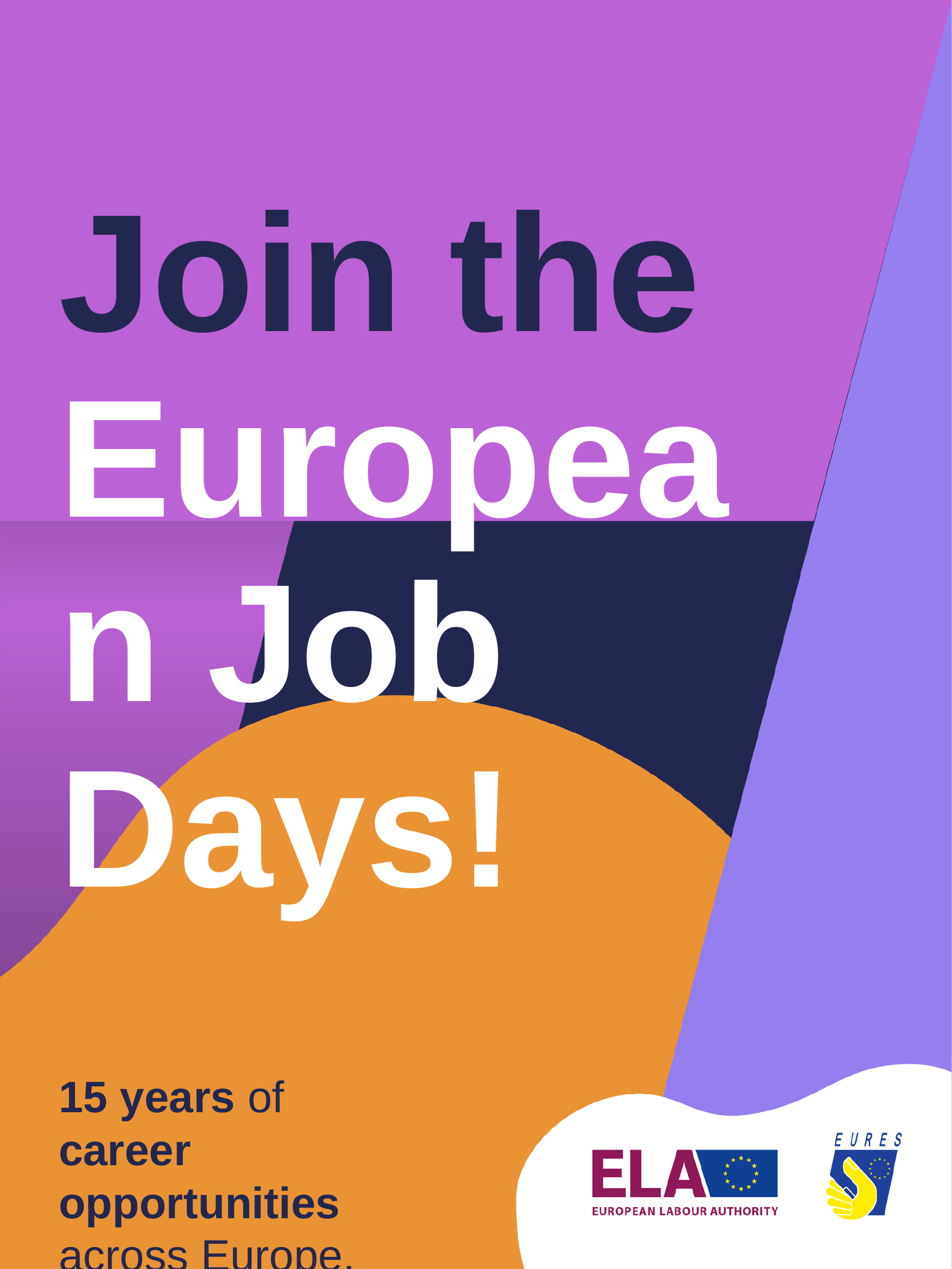

Join the European Job Days!

15 years of
career opportunities across Europe.